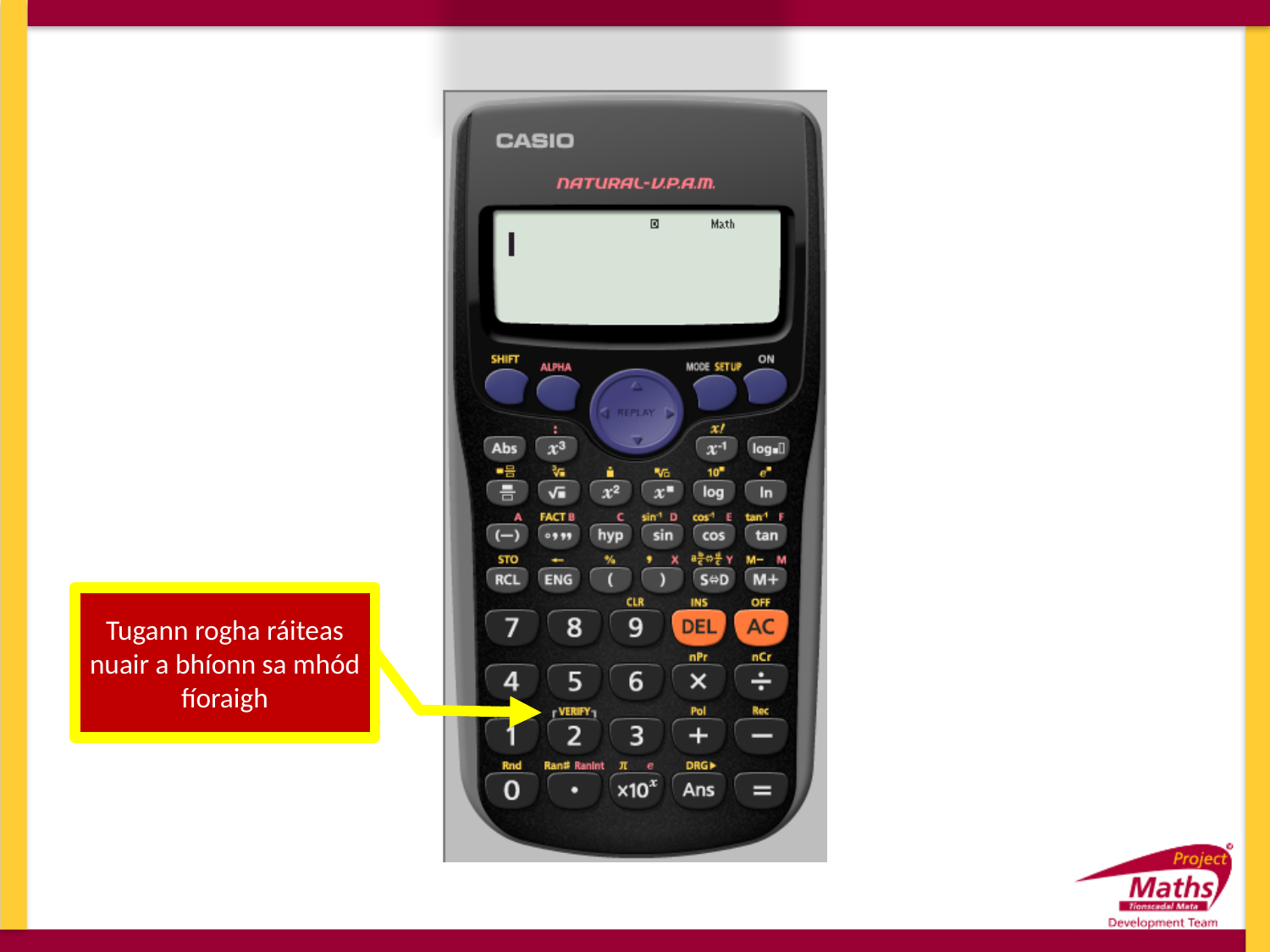

Tugann rogha ráiteas nuair a bhíonn sa mhód fíoraigh